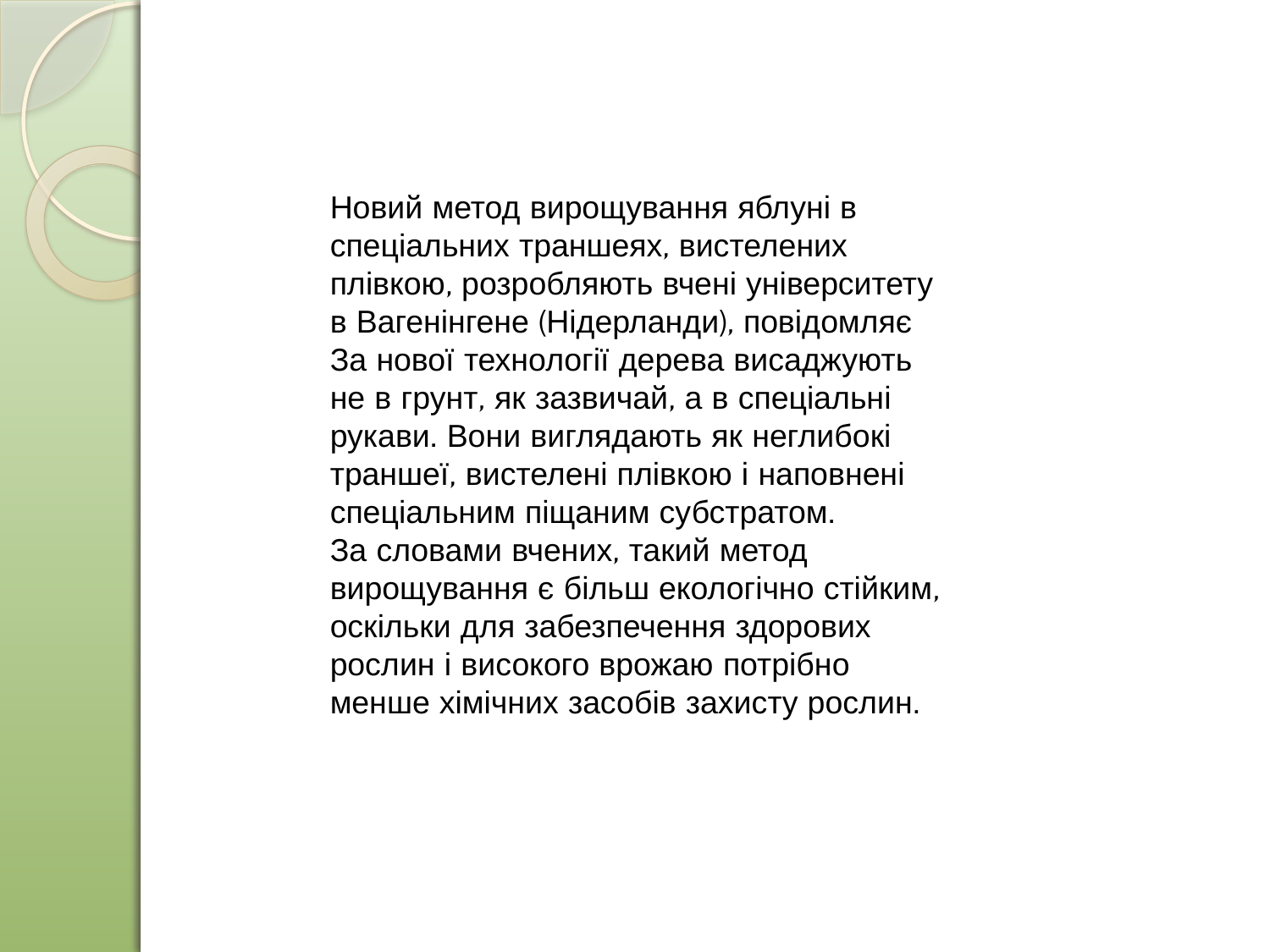

Новий метод вирощування яблуні в спеціальних траншеях, вистелених плівкою, розробляють вчені університету в Вагенінгене (Нідерланди), повідомляє
За нової технології дерева висаджують не в грунт, як зазвичай, а в спеціальні рукави. Вони виглядають як неглибокі траншеї, вистелені плівкою і наповнені спеціальним піщаним субстратом.
За словами вчених, такий метод вирощування є більш екологічно стійким, оскільки для забезпечення здорових рослин і високого врожаю потрібно менше хімічних засобів захисту рослин.